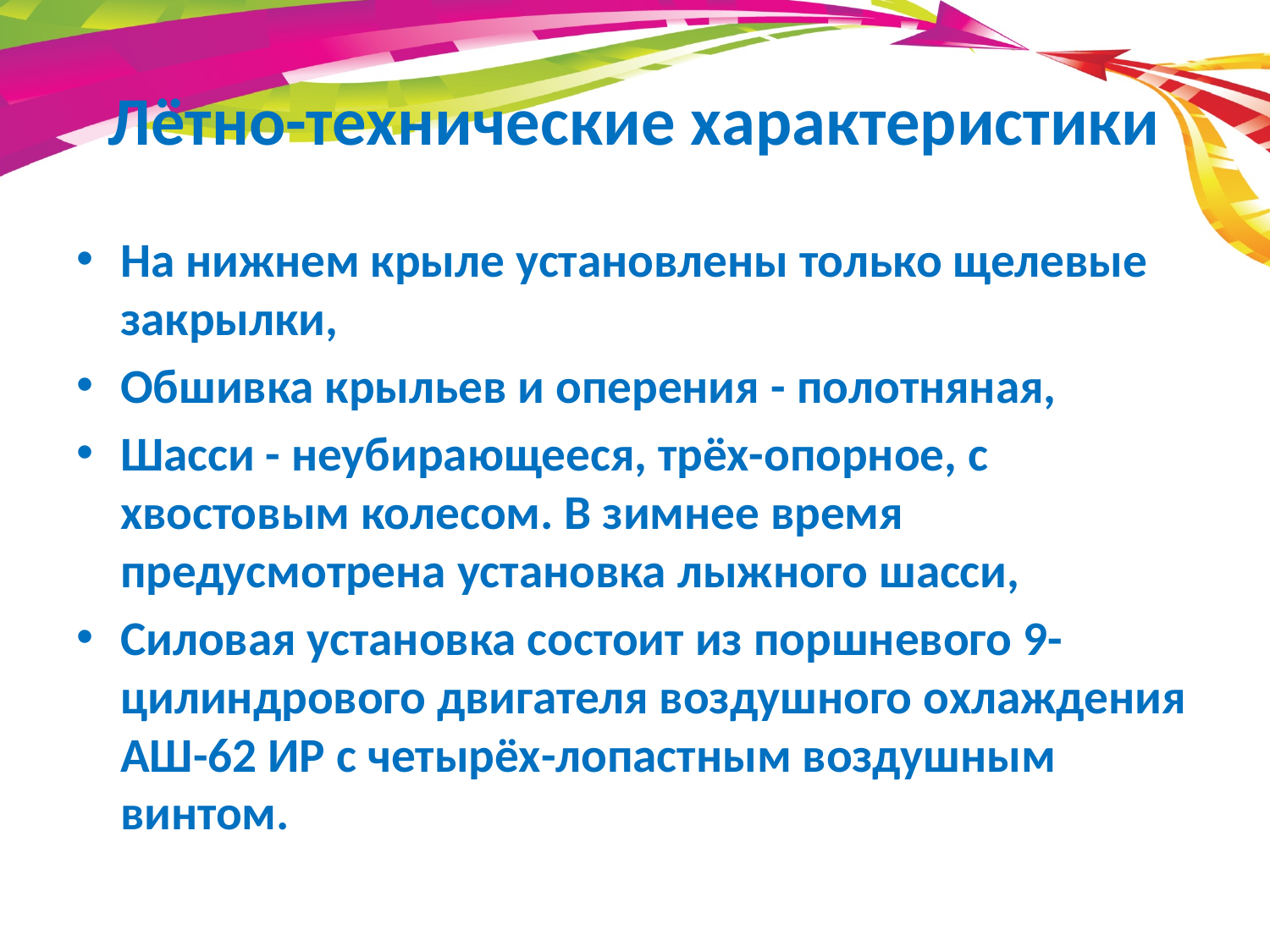

# Лётно-технические характеристики
На нижнем крыле установлены только щелевые закрылки,
Обшивка крыльев и оперения - полотняная,
Шасси - неубирающееся, трёх-опорное, с хвостовым колесом. В зимнее время предусмотрена установка лыжного шасси,
Силовая установка состоит из поршневого 9-цилиндрового двигателя воздушного охлаждения АШ-62 ИР с четырёх-лопастным воздушным винтом.